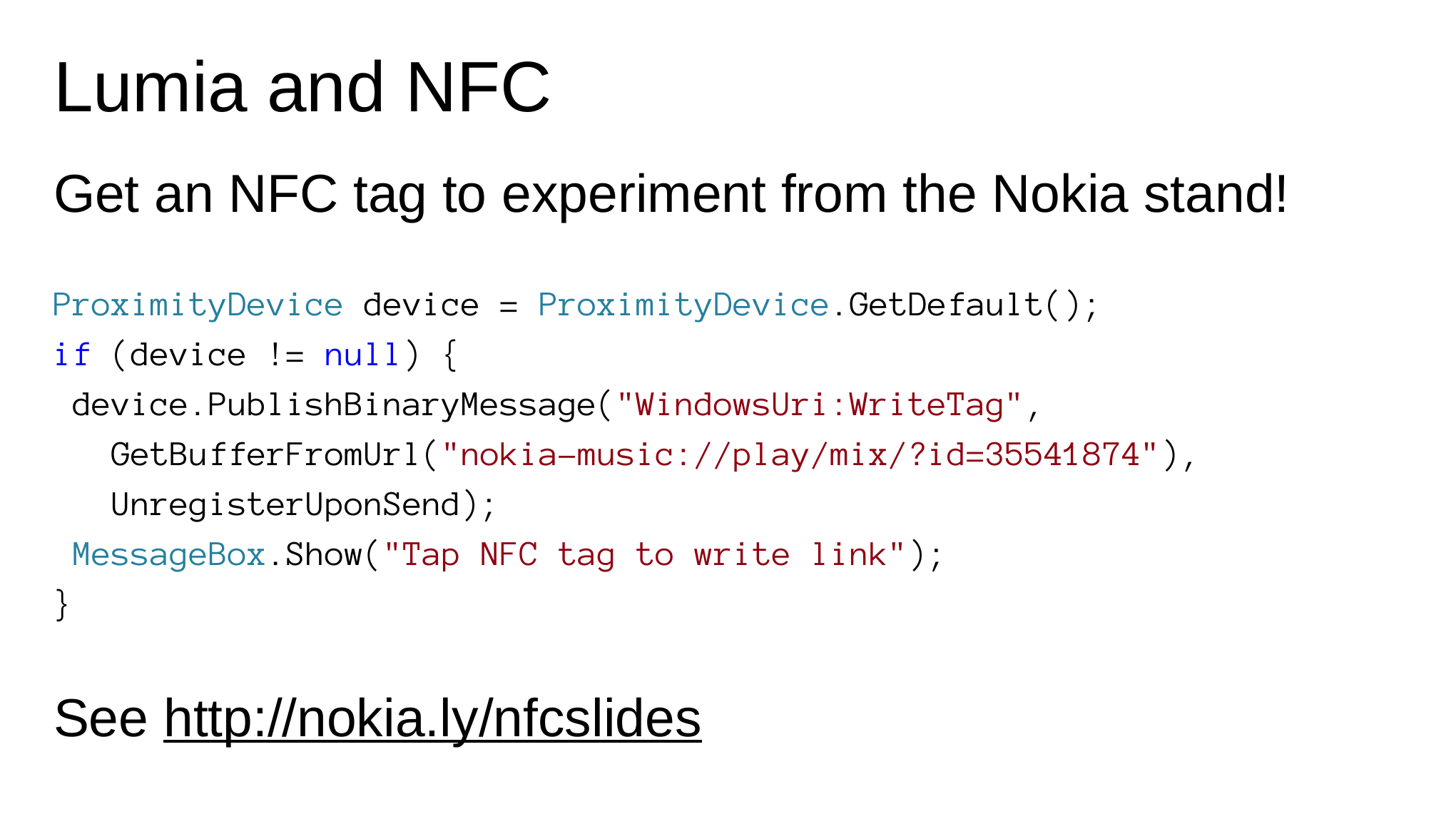

# Lumia and NFC
Get an NFC tag to experiment from the Nokia stand!

ProximityDevice device = ProximityDevice.GetDefault();
if (device != null) {
 device.PublishBinaryMessage("WindowsUri:WriteTag",
   GetBufferFromUrl("nokia-music://play/mix/?id=35541874"),
   UnregisterUponSend);
 MessageBox.Show("Tap NFC tag to write link");
}

See http://nokia.ly/nfcslides